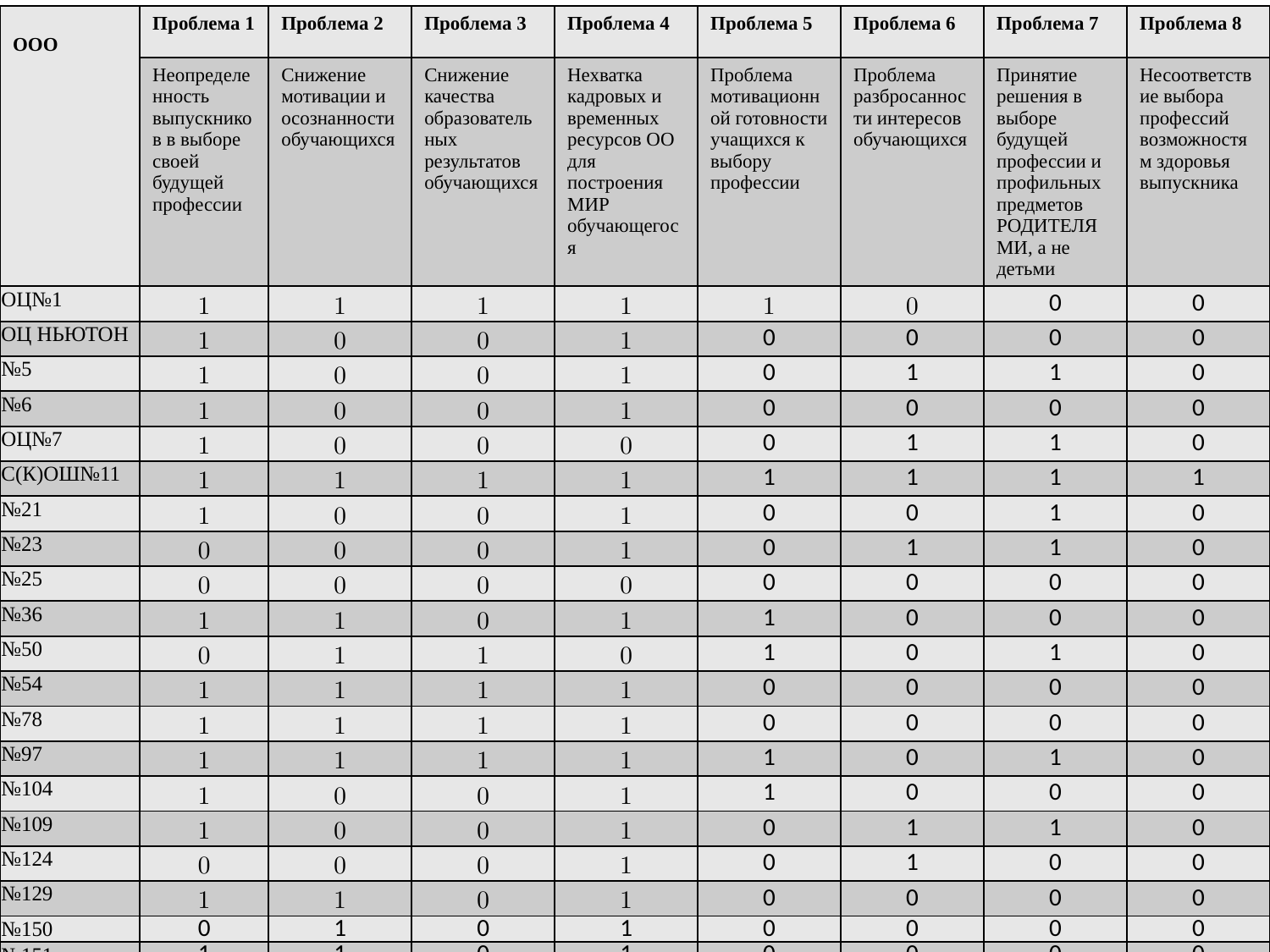

| ООО | Проблема 1 | Проблема 2 | Проблема 3 | Проблема 4 | Проблема 5 | Проблема 6 | Проблема 7 | Проблема 8 |
| --- | --- | --- | --- | --- | --- | --- | --- | --- |
|  | Неопределенность выпускников в выборе своей будущей профессии | Снижение мотивации и осознанности обучающихся | Снижение качества образовательных результатов обучающихся | Нехватка кадровых и временных ресурсов ОО для построения МИР обучающегося | Проблема мотивационной готовности учащихся к выбору профессии | Проблема разбросанности интересов обучающихся | Принятие решения в выборе будущей профессии и профильных предметов РОДИТЕЛЯМИ, а не детьми | Несоответствие выбора профессий возможностям здоровья выпускника |
| ОЦ№1 | 1 | 1 | 1 | 1 | 1 | 0 | 0 | 0 |
| ОЦ НЬЮТОН | 1 | 0 | 0 | 1 | 0 | 0 | 0 | 0 |
| №5 | 1 | 0 | 0 | 1 | 0 | 1 | 1 | 0 |
| №6 | 1 | 0 | 0 | 1 | 0 | 0 | 0 | 0 |
| ОЦ№7 | 1 | 0 | 0 | 0 | 0 | 1 | 1 | 0 |
| С(К)ОШ№11 | 1 | 1 | 1 | 1 | 1 | 1 | 1 | 1 |
| №21 | 1 | 0 | 0 | 1 | 0 | 0 | 1 | 0 |
| №23 | 0 | 0 | 0 | 1 | 0 | 1 | 1 | 0 |
| №25 | 0 | 0 | 0 | 0 | 0 | 0 | 0 | 0 |
| №36 | 1 | 1 | 0 | 1 | 1 | 0 | 0 | 0 |
| №50 | 0 | 1 | 1 | 0 | 1 | 0 | 1 | 0 |
| №54 | 1 | 1 | 1 | 1 | 0 | 0 | 0 | 0 |
| №78 | 1 | 1 | 1 | 1 | 0 | 0 | 0 | 0 |
| №97 | 1 | 1 | 1 | 1 | 1 | 0 | 1 | 0 |
| №104 | 1 | 0 | 0 | 1 | 1 | 0 | 0 | 0 |
| №109 | 1 | 0 | 0 | 1 | 0 | 1 | 1 | 0 |
| №124 | 0 | 0 | 0 | 1 | 0 | 1 | 0 | 0 |
| №129 | 1 | 1 | 0 | 1 | 0 | 0 | 0 | 0 |
| №150 | 0 | 1 | 0 | 1 | 0 | 0 | 0 | 0 |
| №151 | 1 | 1 | 0 | 1 | 0 | 0 | 0 | 0 |
| №154 | 1 | 1 | 0 | 1 | 0 | 1 | 0 | 0 |
| итого: | 16 | 11 | 6 | 18 | 6 | 7 | 8 | 1 |